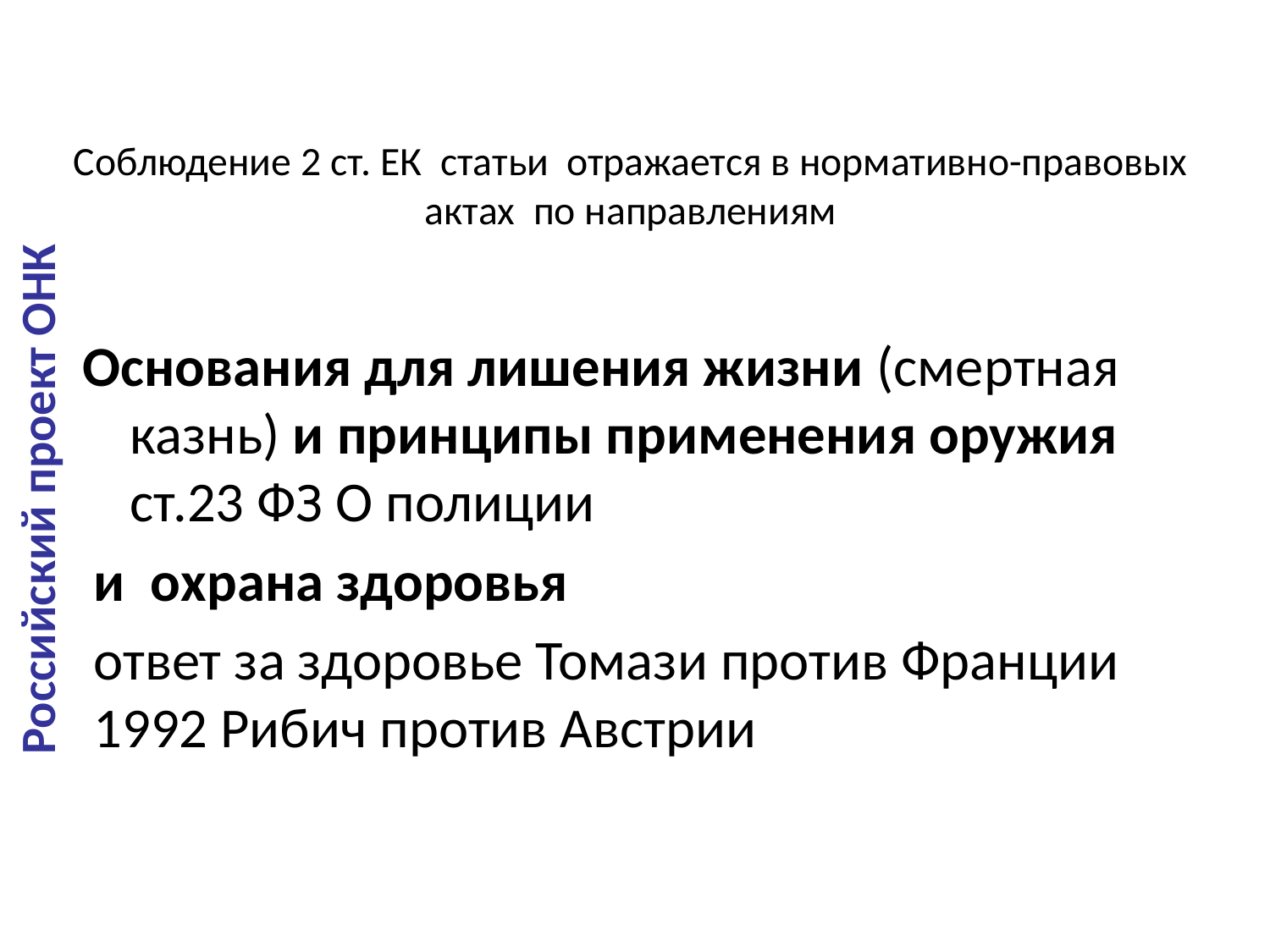

# Соблюдение 2 ст. ЕК  статьи  отражается в нормативно-правовых актах  по направлениям
Российский проект ОНК
Основания для лишения жизни (смертная казнь) и принципы применения оружия   ст.23 ФЗ О полиции
и  охрана здоровья
ответ за здоровье Томази против Франции 1992 Рибич против Австрии